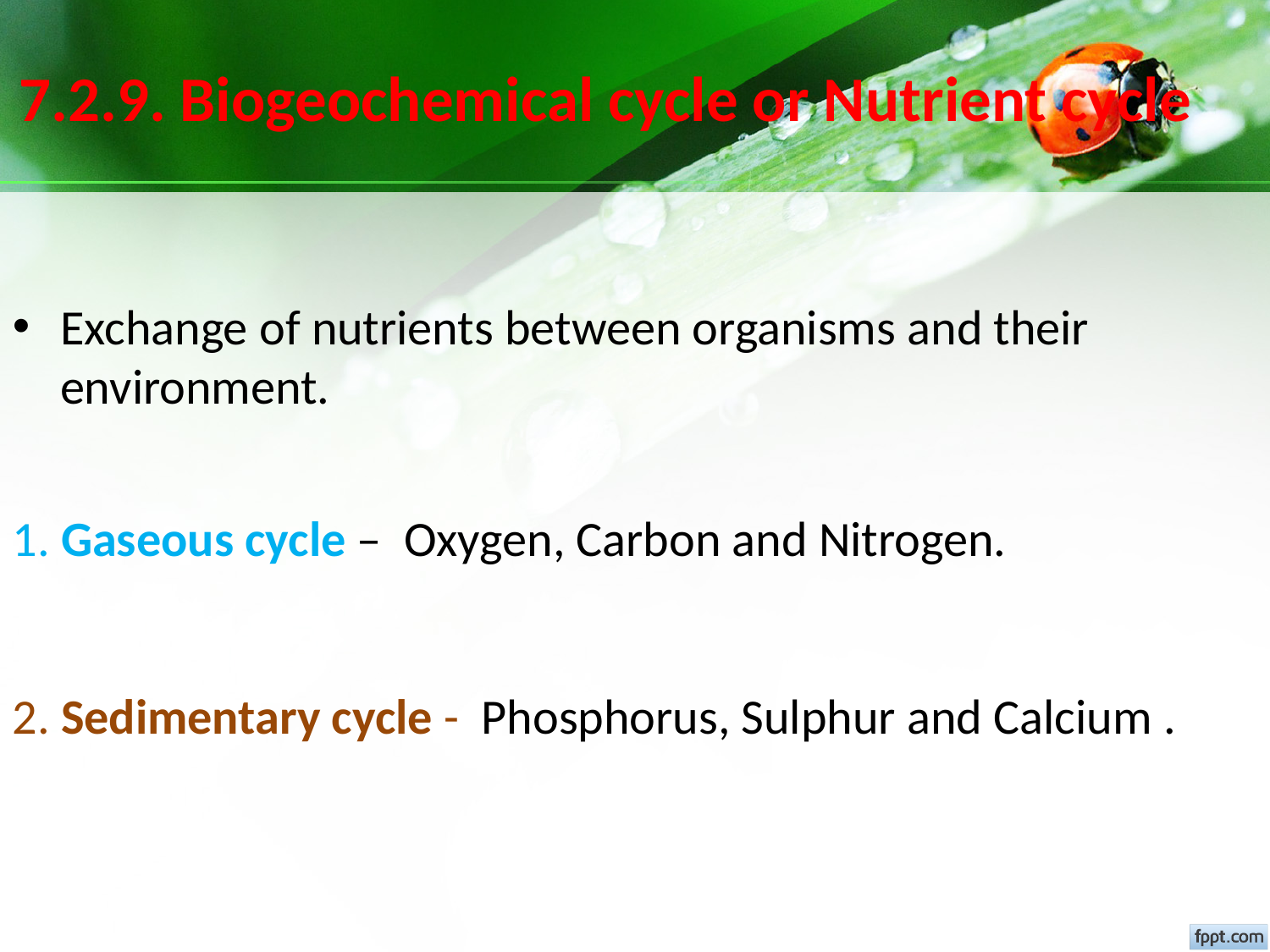

7.2.9. Biogeochemical cycle or Nutrient cycle

Exchange of nutrients between organisms and their environment.

1. Gaseous cycle –  Oxygen, Carbon and Nitrogen.

2. Sedimentary cycle -  Phosphorus, Sulphur and Calcium .